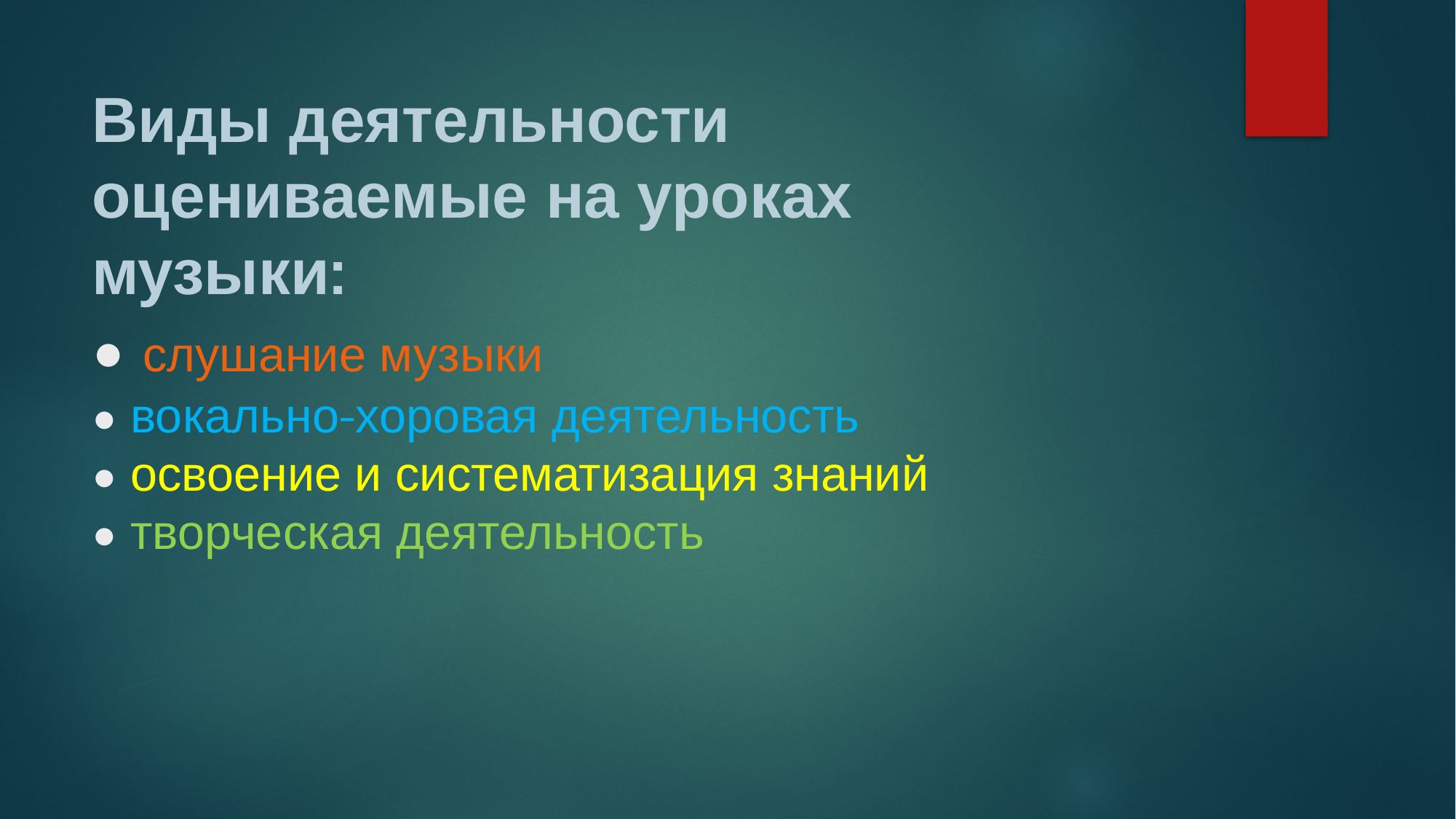

# Виды деятельности оцениваемые на уроках музыки: • слушание музыки • вокально-хоровая деятельность • освоение и систематизация знаний • творческая деятельность